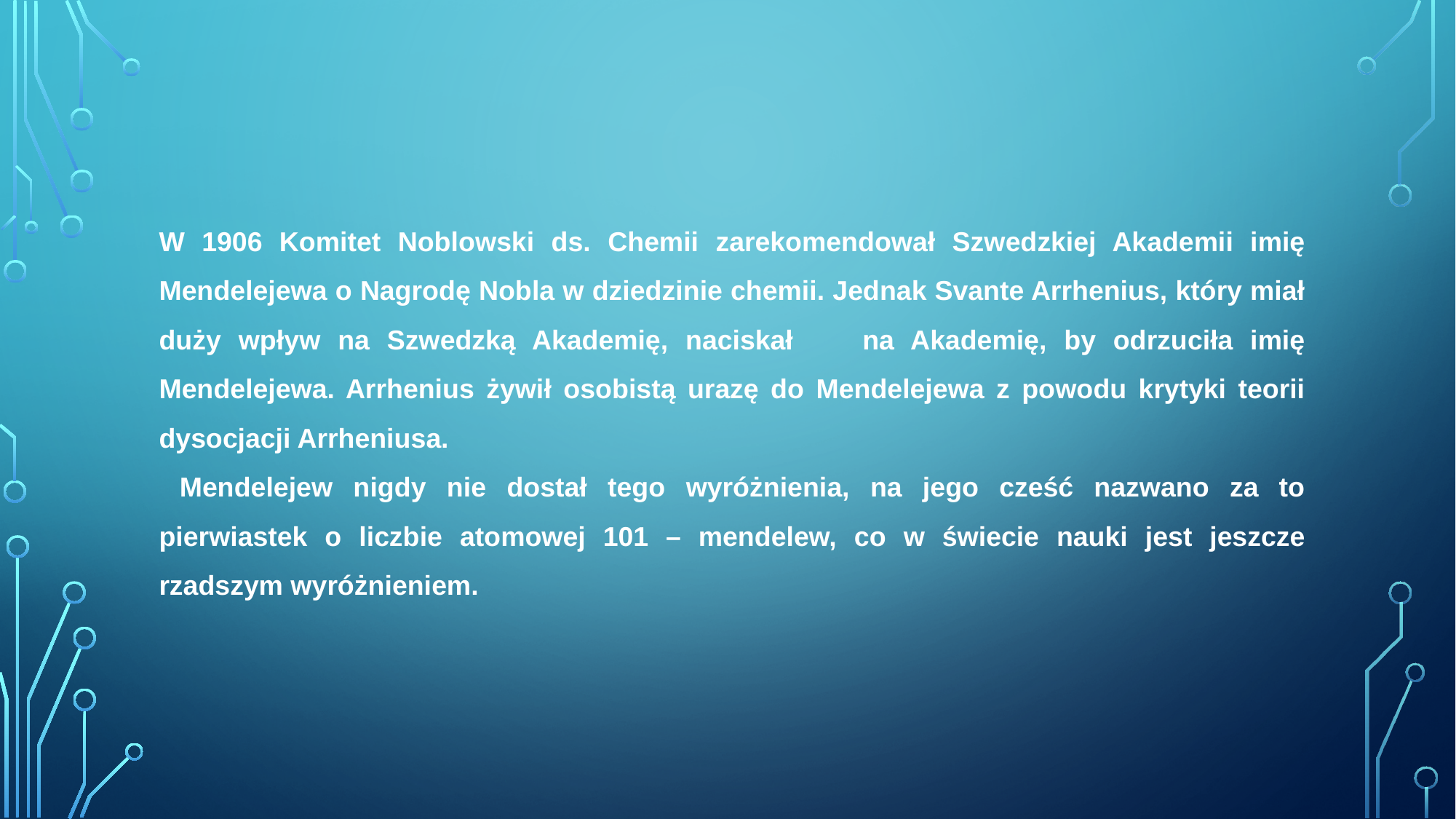

W 1906 Komitet Noblowski ds. Chemii zarekomendował Szwedzkiej Akademii imię Mendelejewa o Nagrodę Nobla w dziedzinie chemii. Jednak Svante Arrhenius, który miał duży wpływ na Szwedzką Akademię, naciskał    na Akademię, by odrzuciła imię Mendelejewa. Arrhenius żywił osobistą urazę do Mendelejewa z powodu krytyki teorii dysocjacji Arrheniusa.
 Mendelejew nigdy nie dostał tego wyróżnienia, na jego cześć nazwano za to pierwiastek o liczbie atomowej 101 – mendelew, co w świecie nauki jest jeszcze rzadszym wyróżnieniem.